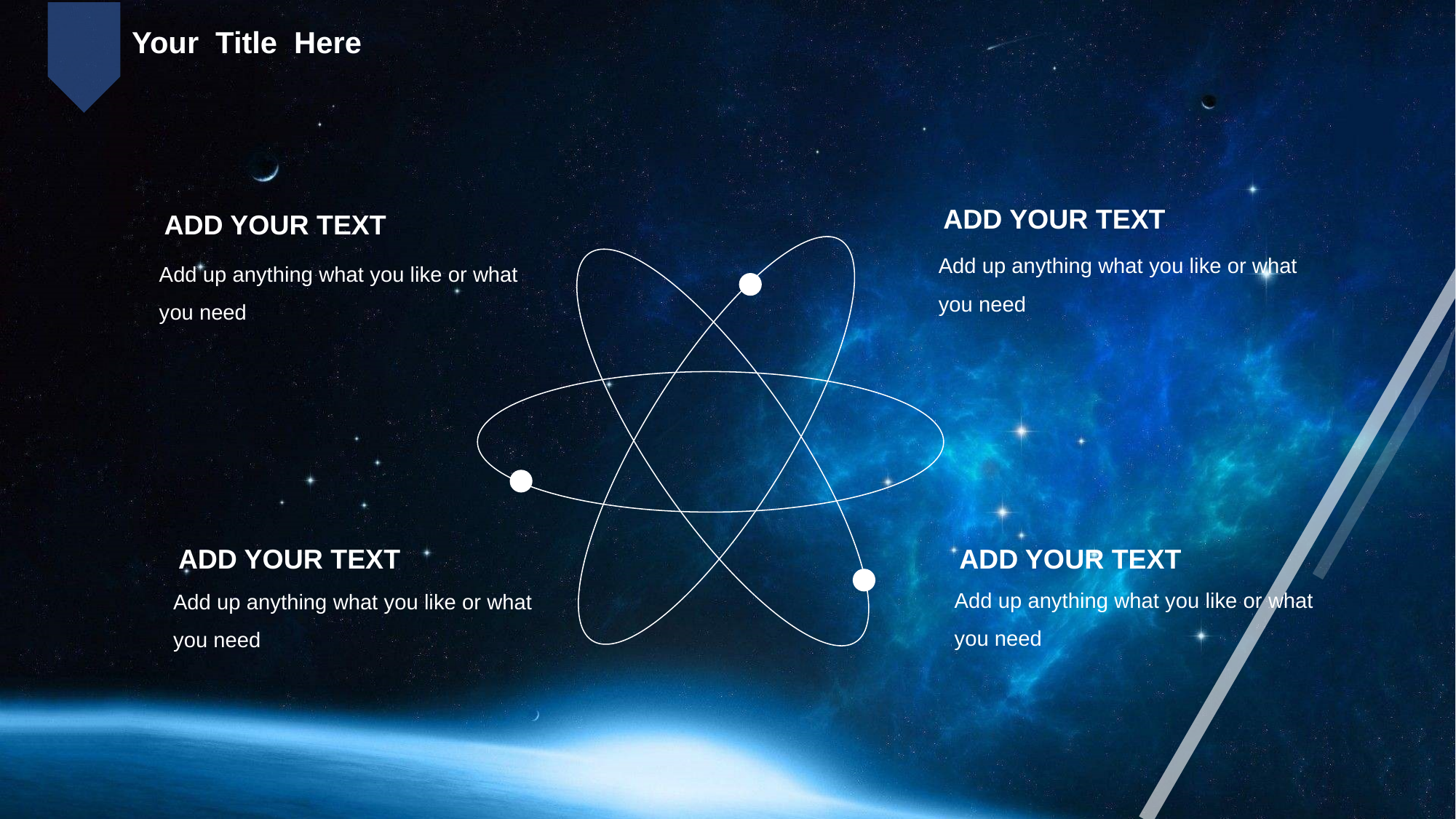

Your  Title  Here

ADD YOUR TEXT
ADD YOUR TEXT

Add up anything what you like or what you need
Add up anything what you like or what you need

ADD YOUR TEXT
ADD YOUR TEXT
Add up anything what you like or what you need
Add up anything what you like or what you need